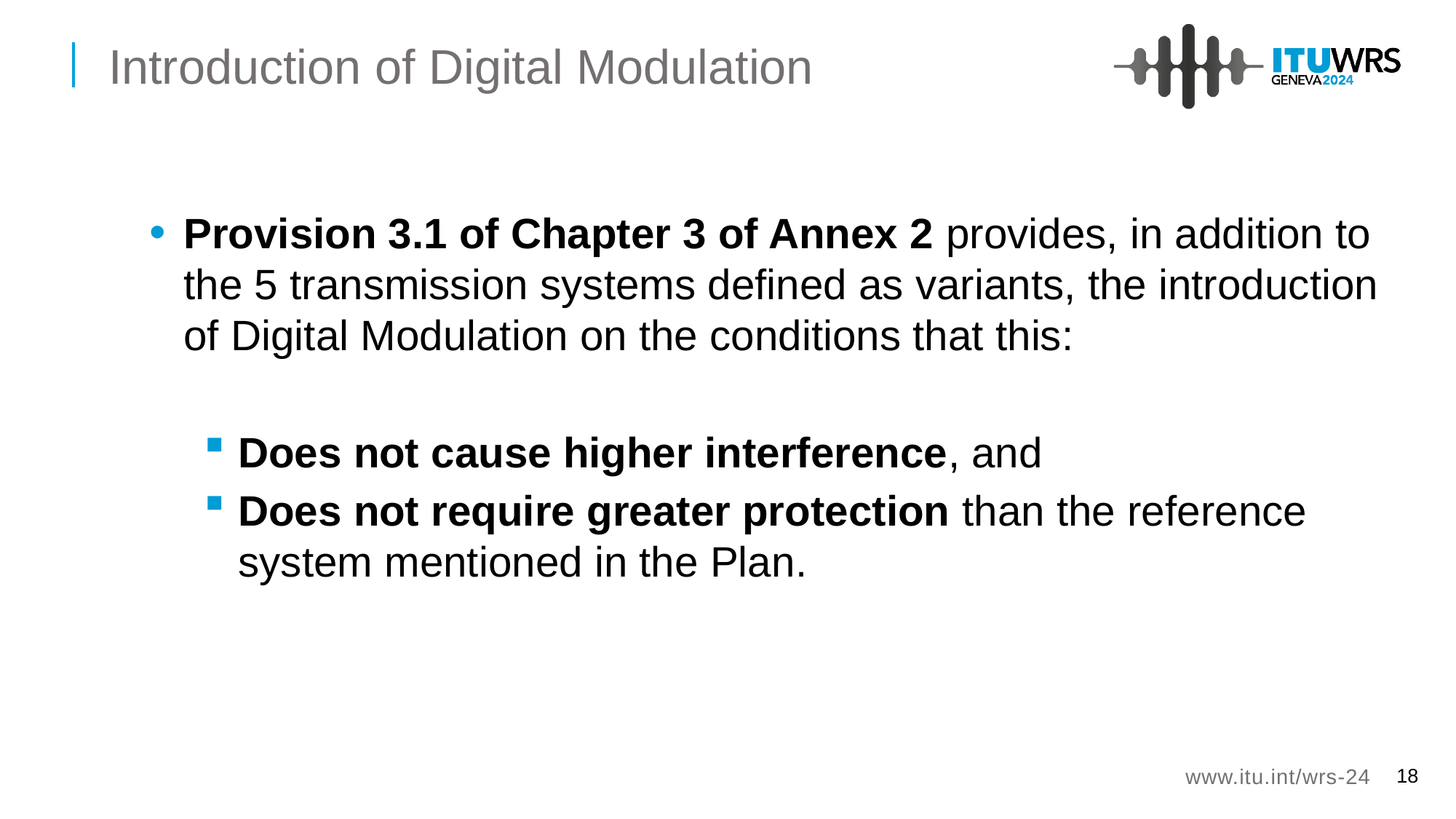

Introduction of Digital Modulation

Provision 3.1 of Chapter 3 of Annex 2 provides, in addition to the 5 transmission systems defined as variants, the introduction of Digital Modulation on the conditions that this:

Does not cause higher interference, and
Does not require greater protection than the reference system mentioned in the Plan.